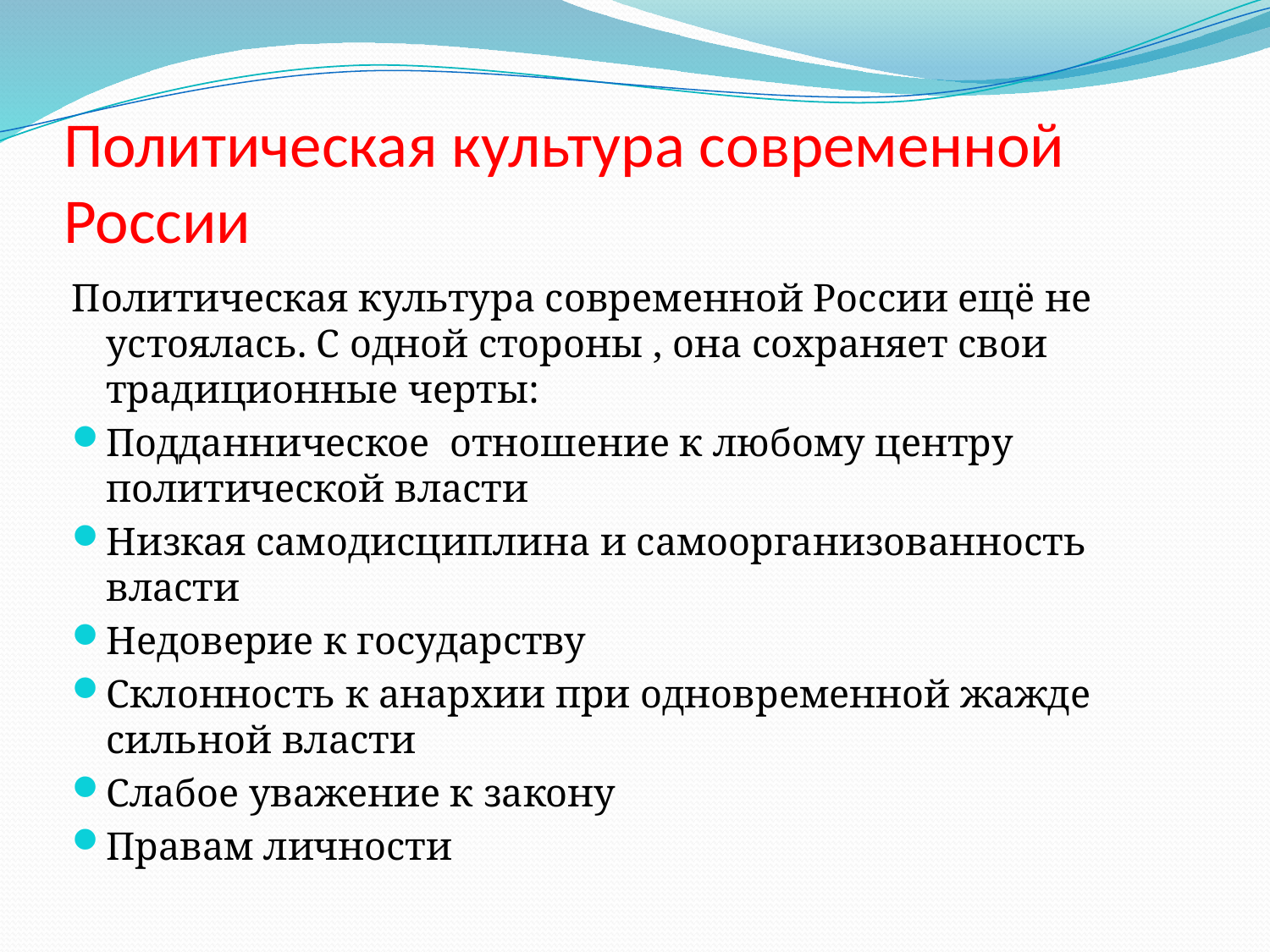

# Политическая культура современной России
Политическая культура современной России ещё не устоялась. С одной стороны , она сохраняет свои традиционные черты:
Подданническое  отношение к любому центру политической власти
Низкая самодисциплина и самоорганизованность власти
Недоверие к государству
Склонность к анархии при одновременной жажде сильной власти
Слабое уважение к закону
Правам личности